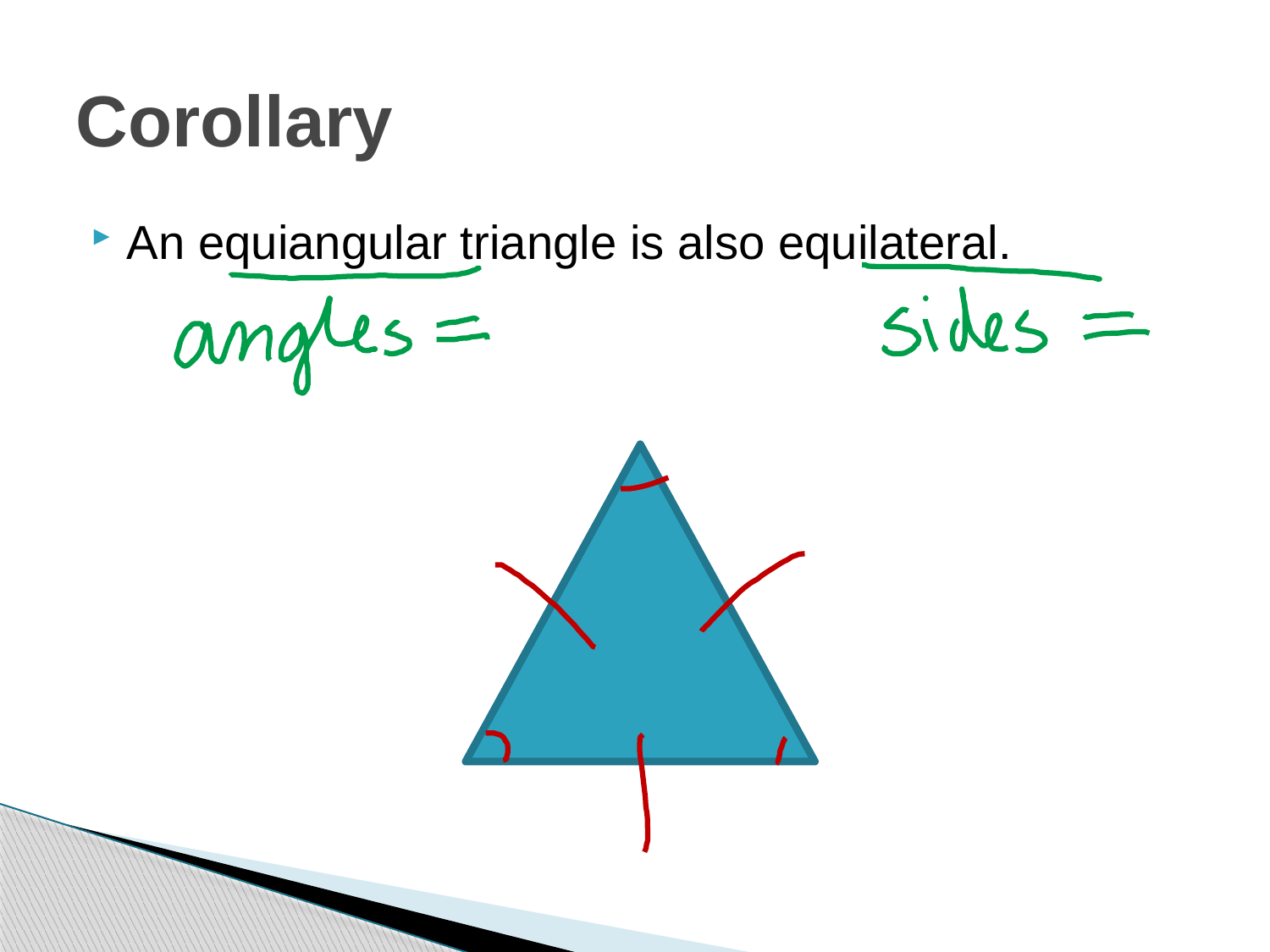

# Corollary
An equiangular triangle is also equilateral.